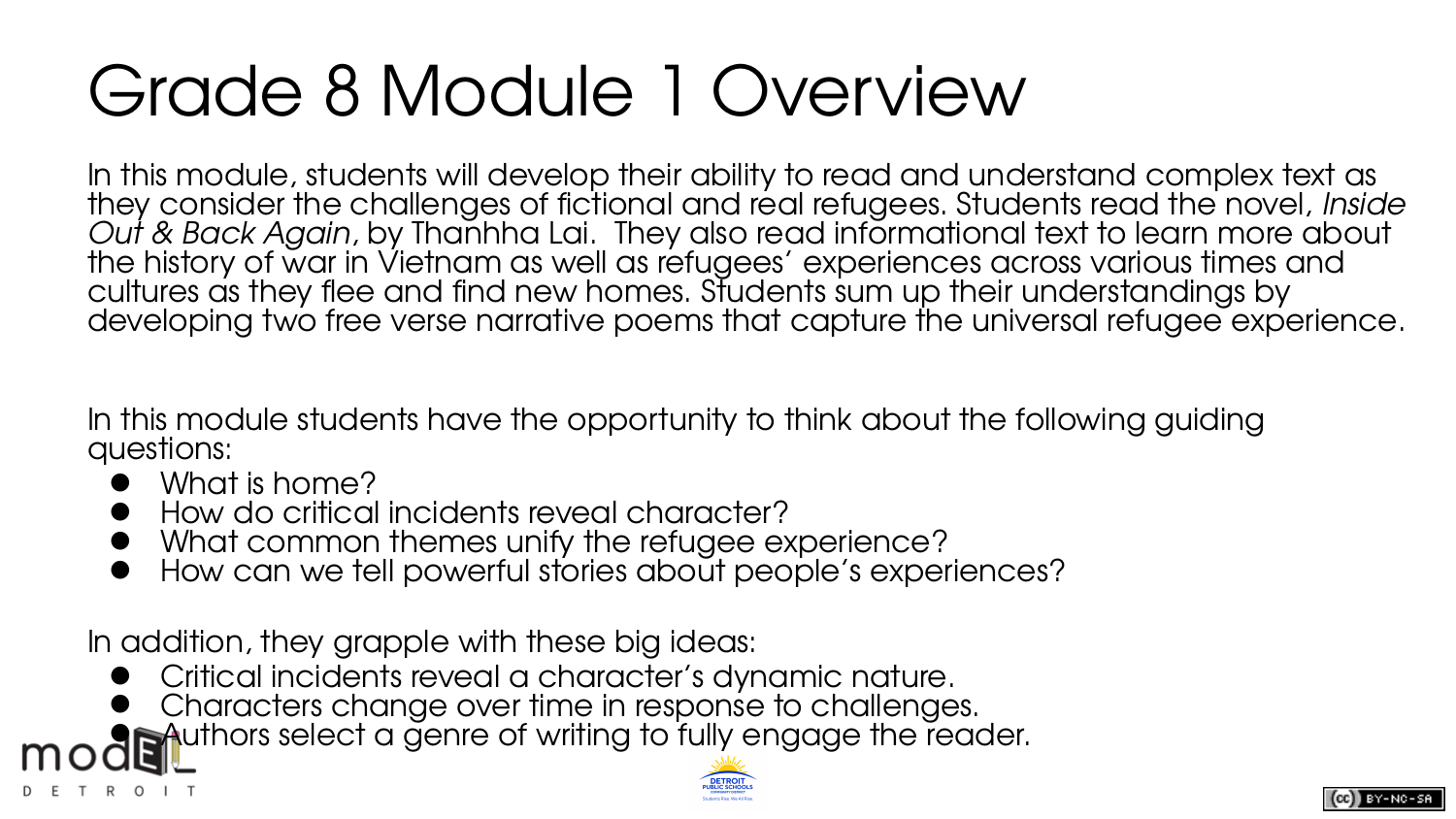

# Grade 8 Module 1 Overview
In this module, students will develop their ability to read and understand complex text as they consider the challenges of fictional and real refugees. Students read the novel, Inside Out & Back Again, by Thanhha Lai.  They also read informational text to learn more about the history of war in Vietnam as well as refugees’ experiences across various times and cultures as they flee and find new homes. Students sum up their understandings by developing two free verse narrative poems that capture the universal refugee experience.

In this module students have the opportunity to think about the following guiding questions:
What is home?
How do critical incidents reveal character?
What common themes unify the refugee experience?
How can we tell powerful stories about people’s experiences?

In addition, they grapple with these big ideas:
Critical incidents reveal a character’s dynamic nature.
Characters change over time in response to challenges.
Authors select a genre of writing to fully engage the reader.